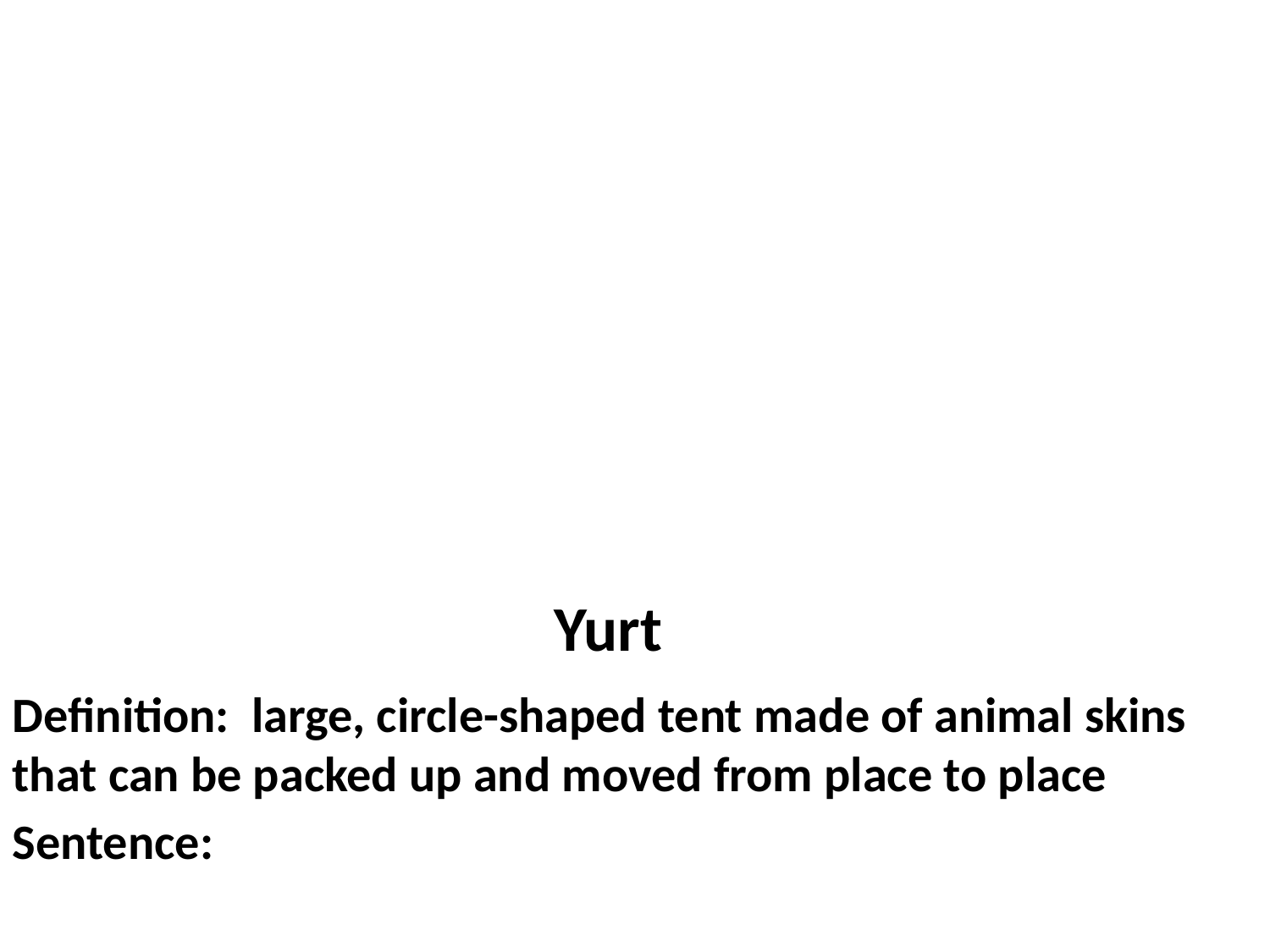

Yurt
Definition:  large, circle-shaped tent made of animal skins that can be packed up and moved from place to place
Sentence: